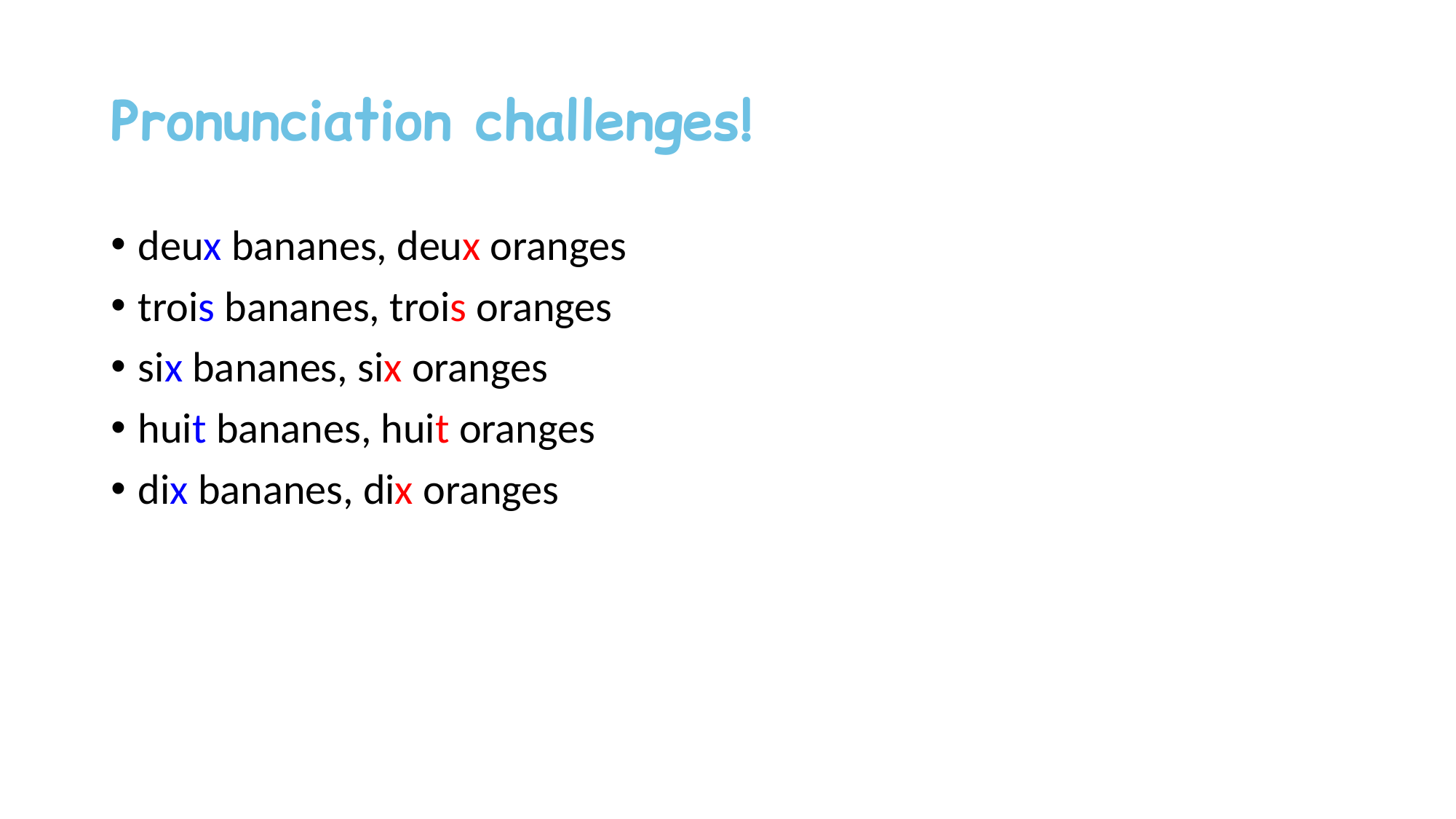

# Pronunciation challenges!
deux bananes, deux oranges
trois bananes, trois oranges
six bananes, six oranges
huit bananes, huit oranges
dix bananes, dix oranges